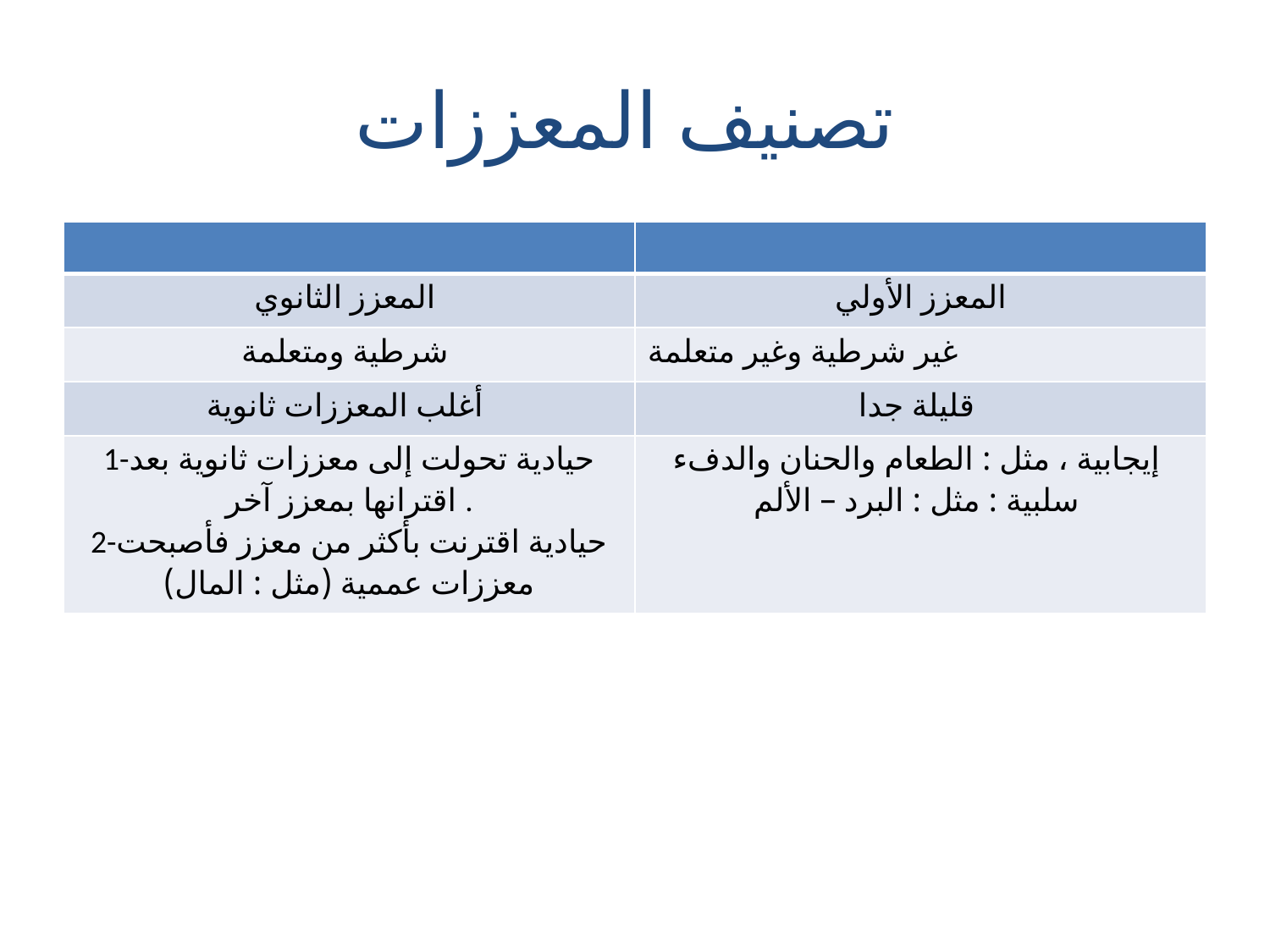

# تصنيف المعززات
|  |  |
| --- | --- |
| المعزز الثانوي | المعزز الأولي |
| شرطية ومتعلمة | غير شرطية وغير متعلمة |
| أغلب المعززات ثانوية | قليلة جدا |
| 1-حيادية تحولت إلى معززات ثانوية بعد اقترانها بمعزز آخر . 2-حيادية اقترنت بأكثر من معزز فأصبحت معززات عممية (مثل : المال) | إيجابية ، مثل : الطعام والحنان والدفء سلبية : مثل : البرد – الألم |